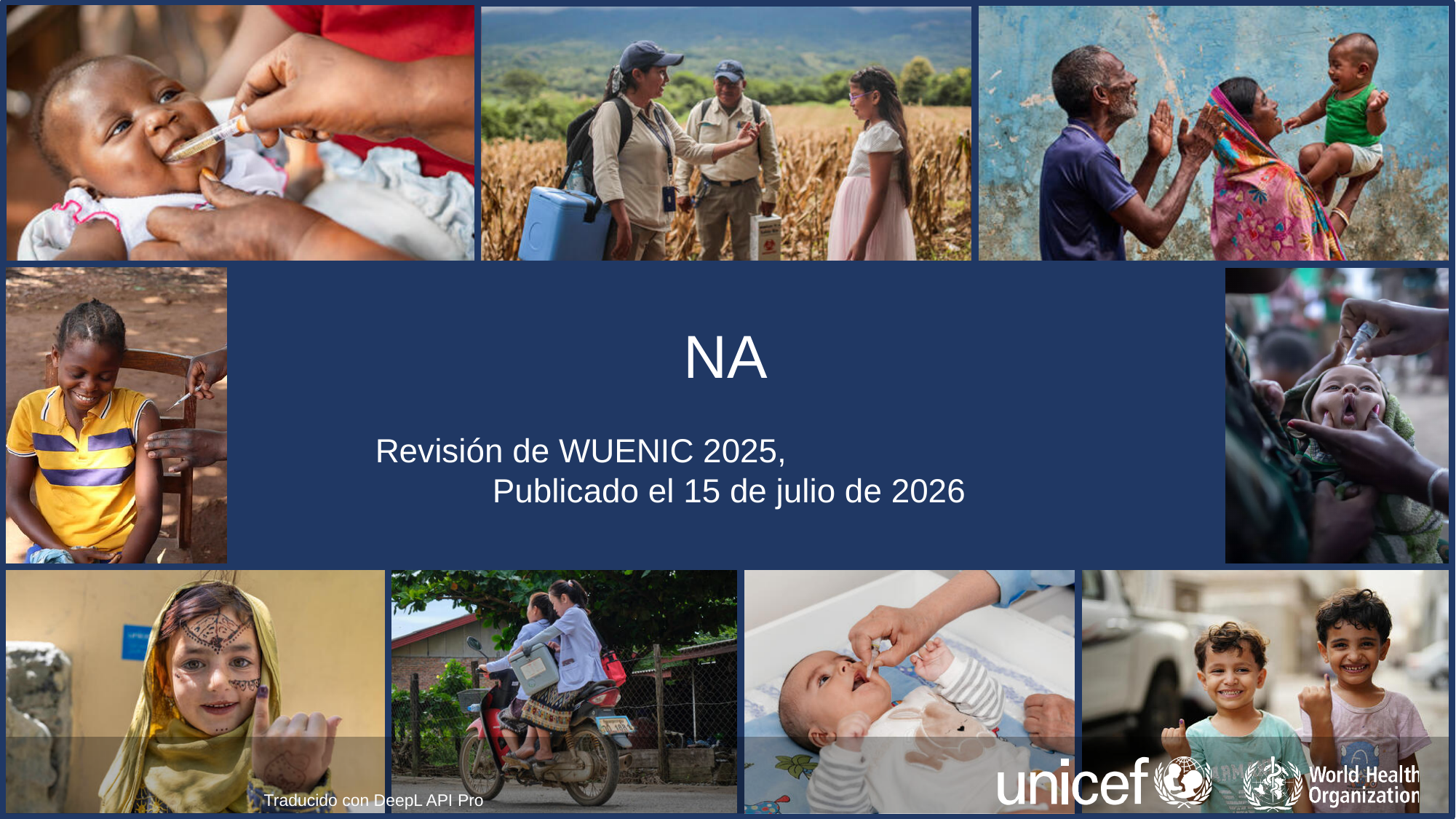

# NA
Revisión de WUENIC 2025,
Publicado el 15 de julio de 2026
Traducido con DeepL API Pro